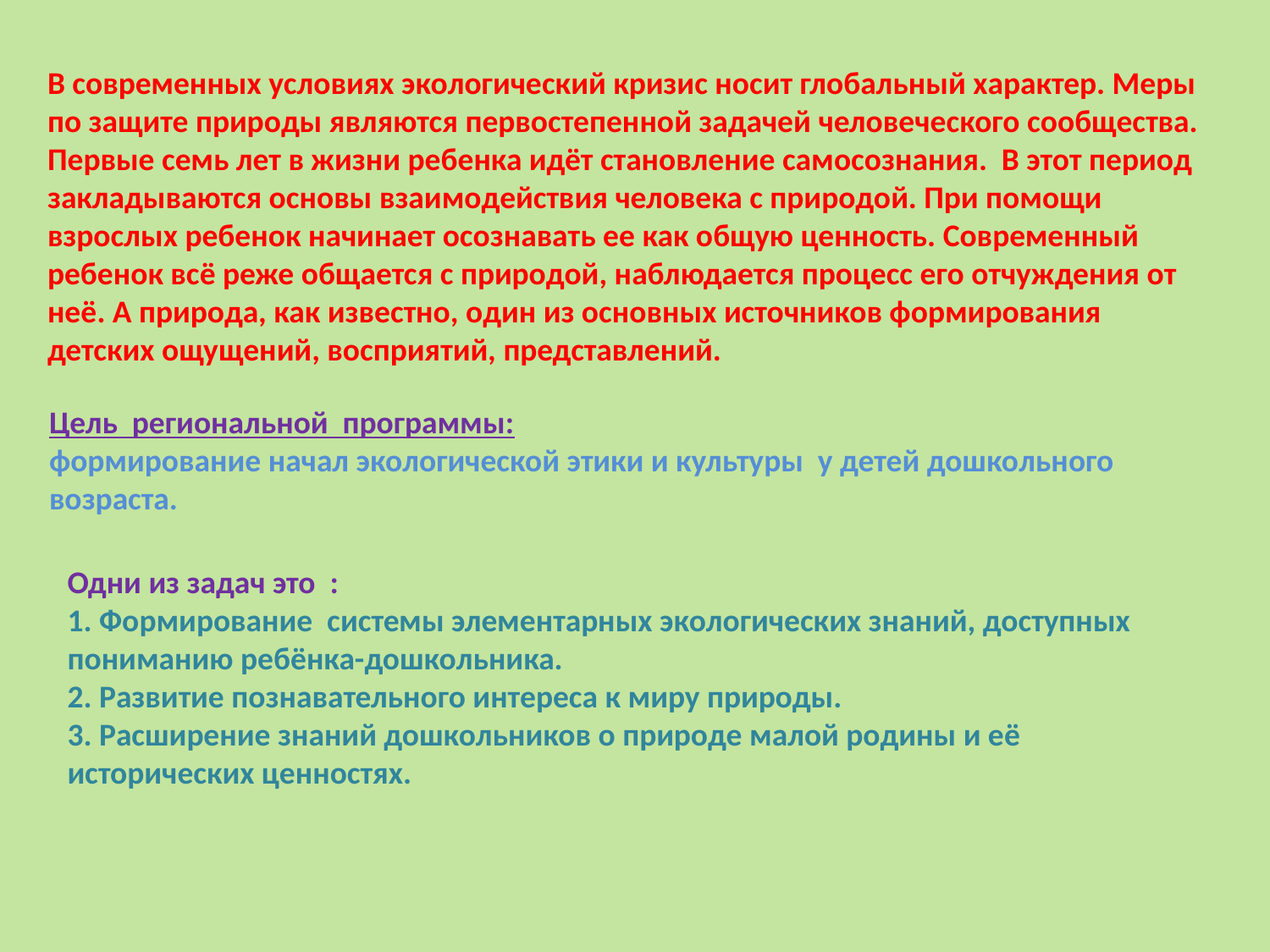

В современных условиях экологический кризис носит глобальный характер. Меры по защите природы являются первостепенной задачей человеческого сообщества. Первые семь лет в жизни ребенка идёт становление самосознания.  В этот период закладываются основы взаимодействия человека с природой. При помощи взрослых ребенок начинает осознавать ее как общую ценность. Современный ребенок всё реже общается с природой, наблюдается процесс его отчуждения от неё. А природа, как известно, один из основных источников формирования детских ощущений, восприятий, представлений.
Цель  региональной  программы:
формирование начал экологической этики и культуры  у детей дошкольного возраста.
Одни из задач это  :
1. Формирование  системы элементарных экологических знаний, доступных пониманию ребёнка-дошкольника.
2. Развитие познавательного интереса к миру природы.
3. Расширение знаний дошкольников о природе малой родины и её исторических ценностях.